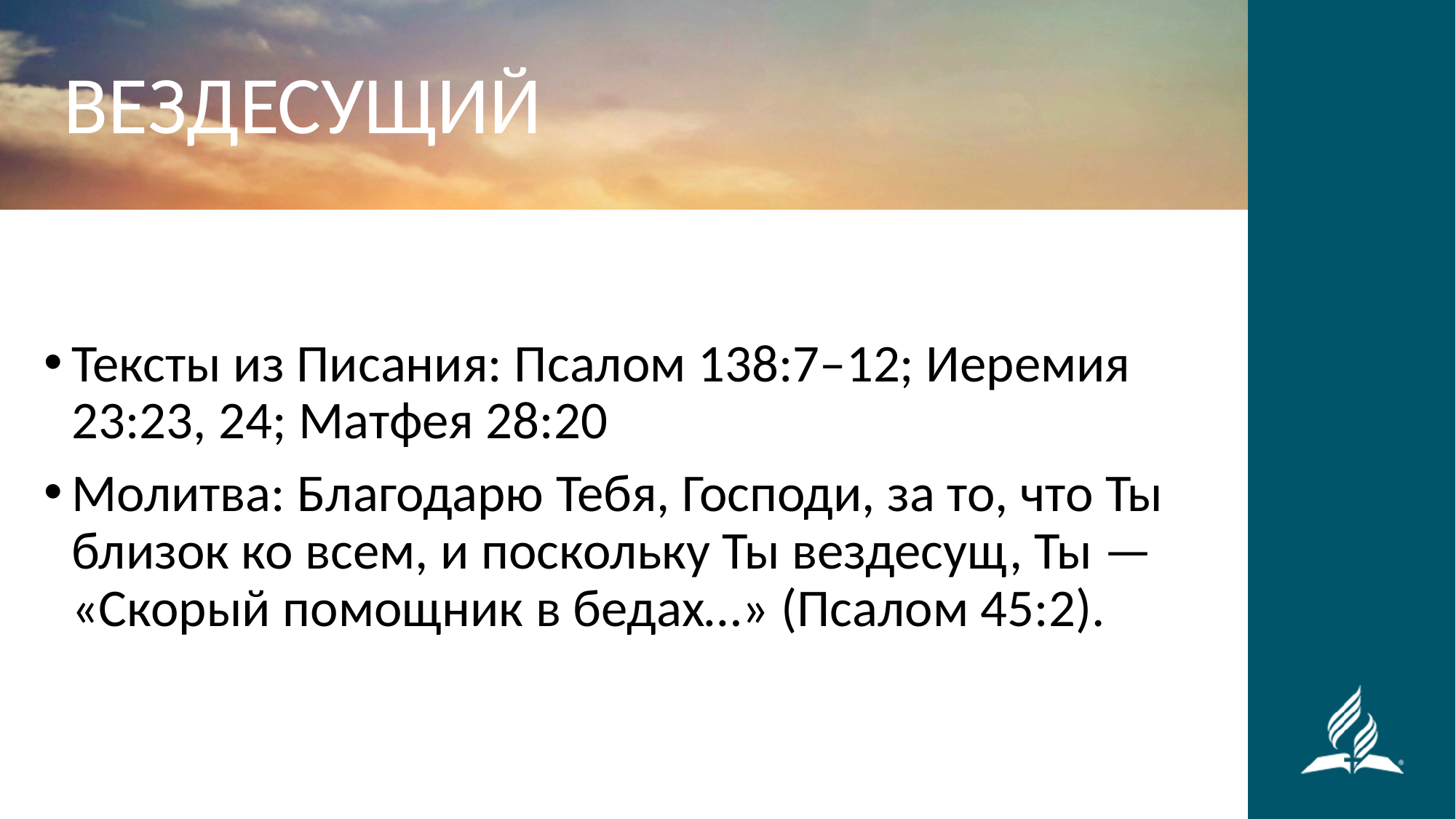

ВЕЗДЕСУЩИЙ

Тексты из Писания: Псалом 138:7–12; Иеремия 23:23, 24; Матфея 28:20
Молитва: Благодарю Тебя, Господи, за то, что Ты близок ко всем, и поскольку Ты вездесущ, Ты — «Скорый помощник в бедах…» (Псалом 45:2).